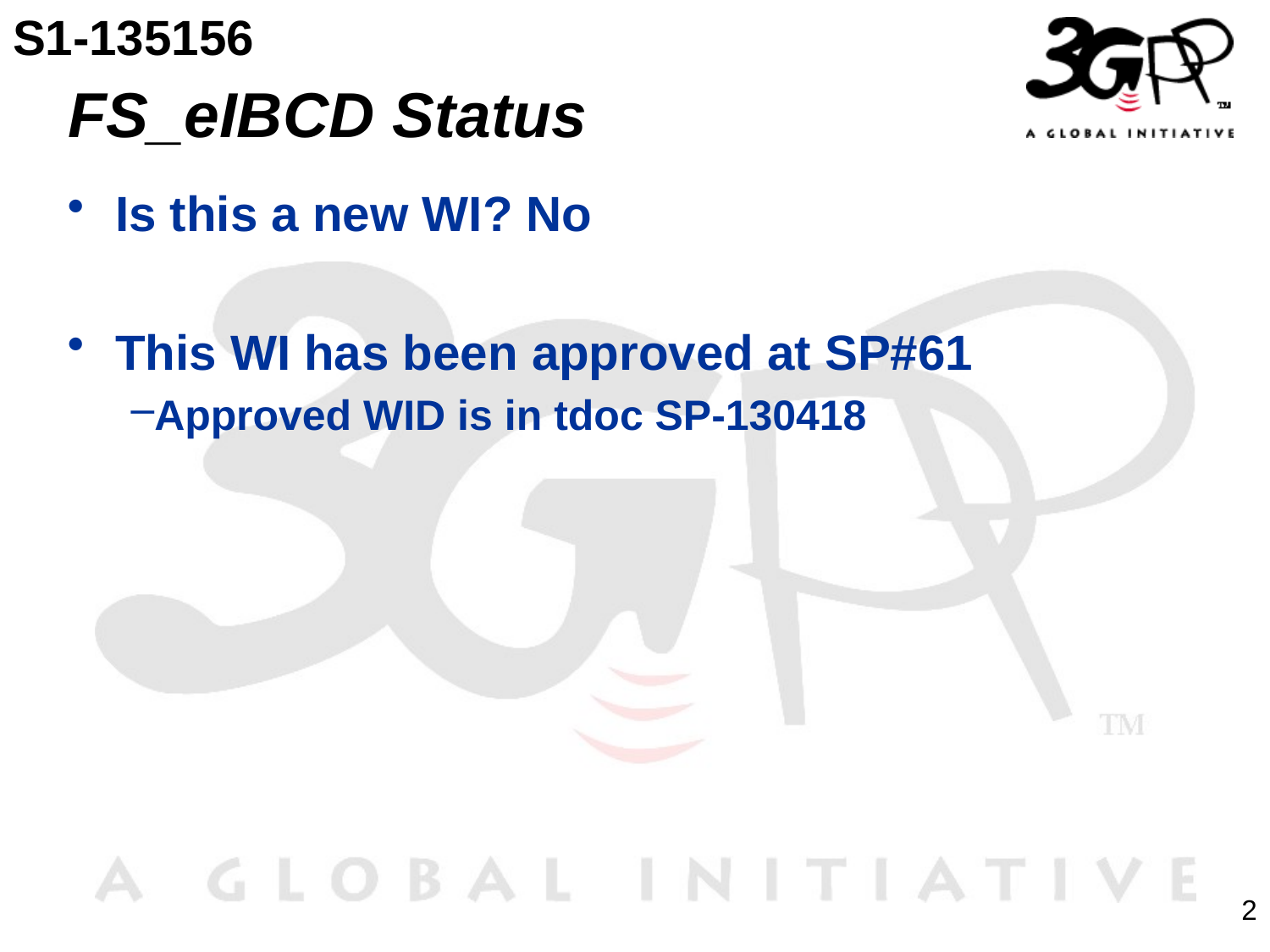

S1-135156
# FS_eIBCD Status
Is this a new WI? No

This WI has been approved at SP#61
Approved WID is in tdoc SP-130418
2